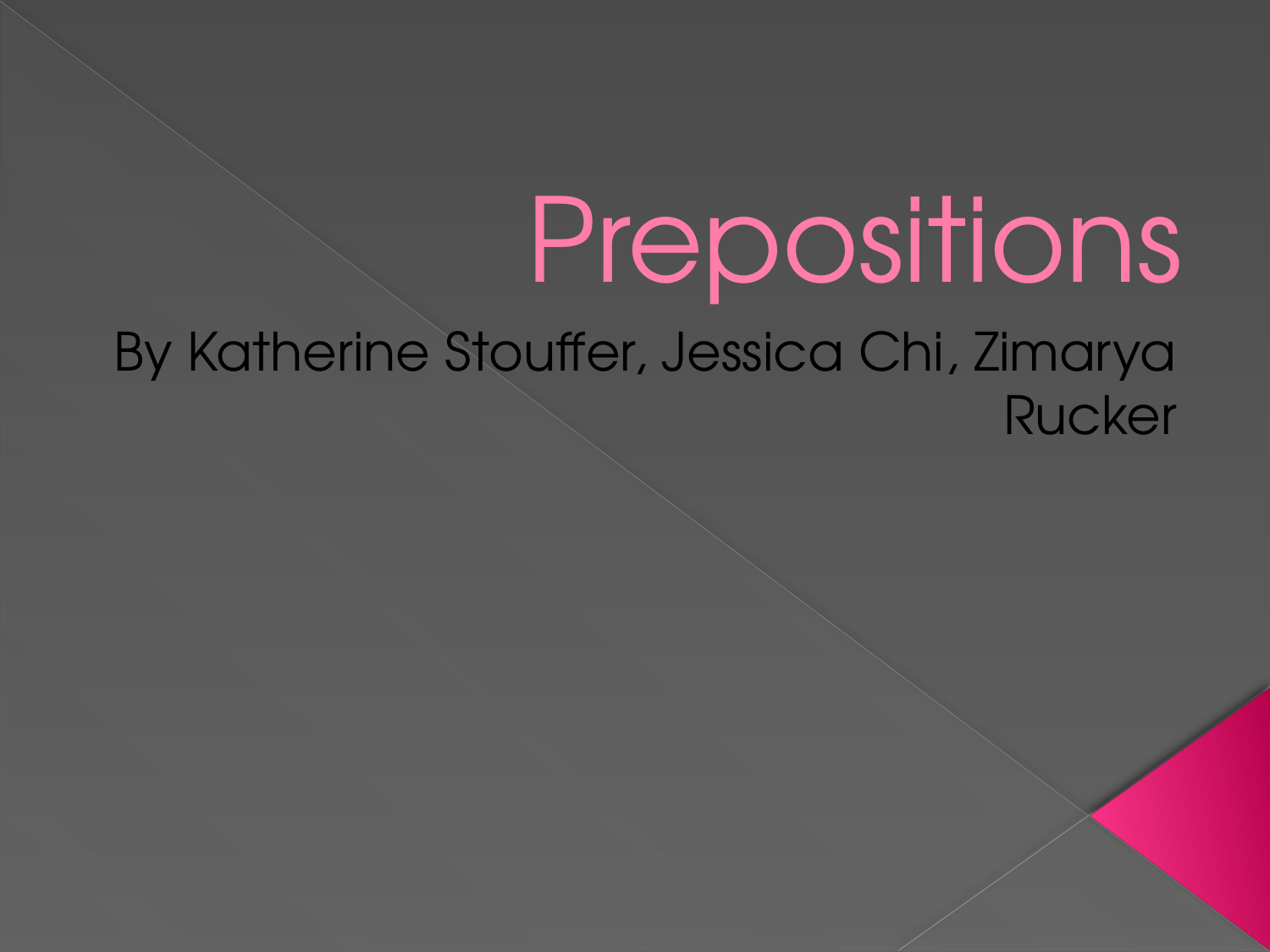

# Prepositions
By Katherine Stouffer, Jessica Chi, Zimarya Rucker